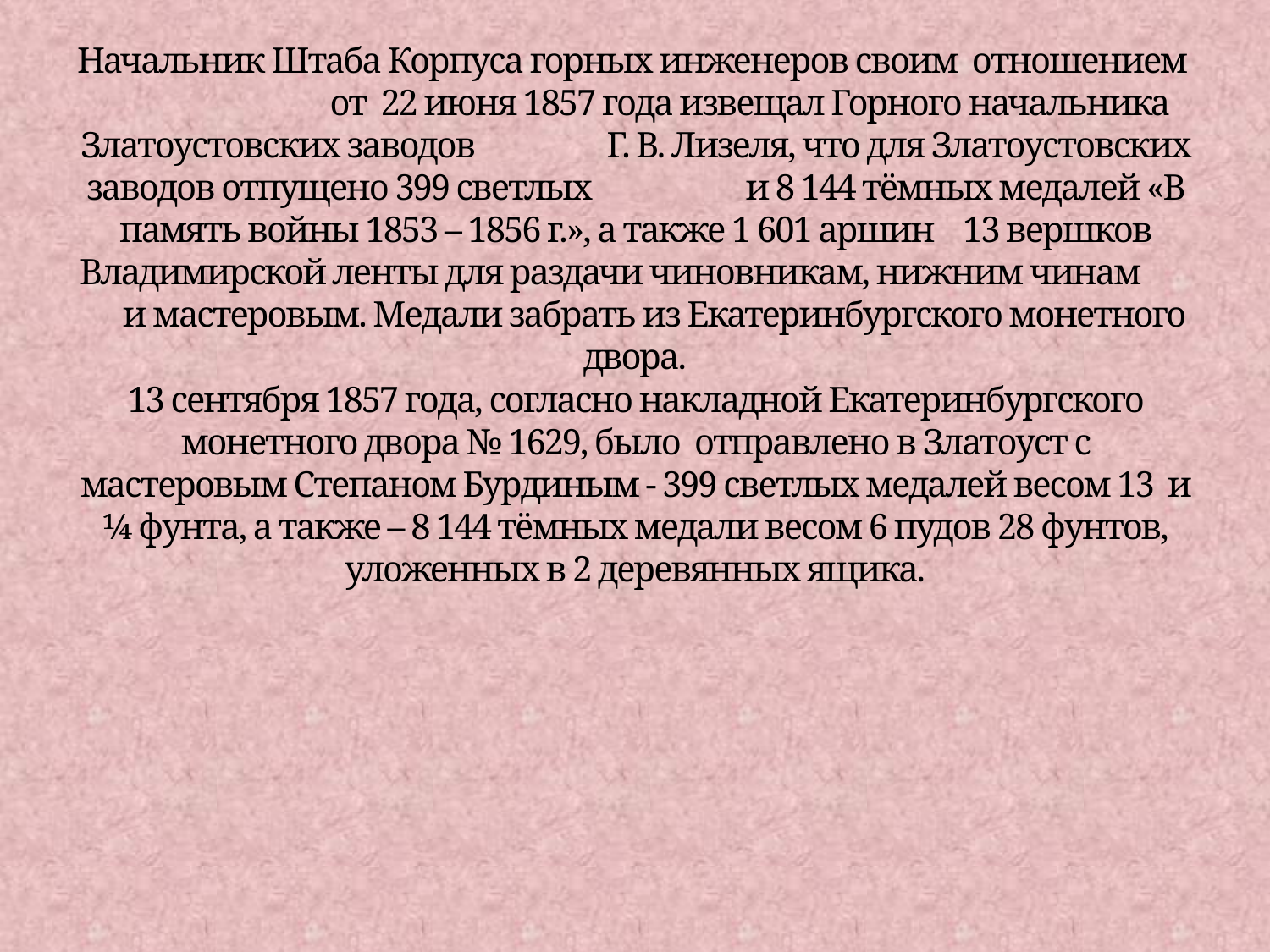

# Начальник Штаба Корпуса горных инженеров своим  отношением                                 от  22 июня 1857 года извещал Горного начальника Златоустовских заводов                  Г. В. Лизеля, что для Златоустовских заводов отпущено 399 светлых                     и 8 144 тёмных медалей «В память войны 1853 – 1856 г.», а также 1 601 аршин    13 вершков Владимирской ленты для раздачи чиновникам, нижним чинам             и мастеровым. Медали забрать из Екатеринбургского монетного двора. 13 сентября 1857 года, согласно накладной Екатеринбургского монетного двора № 1629, было  отправлено в Златоуст с мастеровым Степаном Бурдиным - 399 светлых медалей весом 13  и ¼ фунта, а также – 8 144 тёмных медали весом 6 пудов 28 фунтов, уложенных в 2 деревянных ящика.